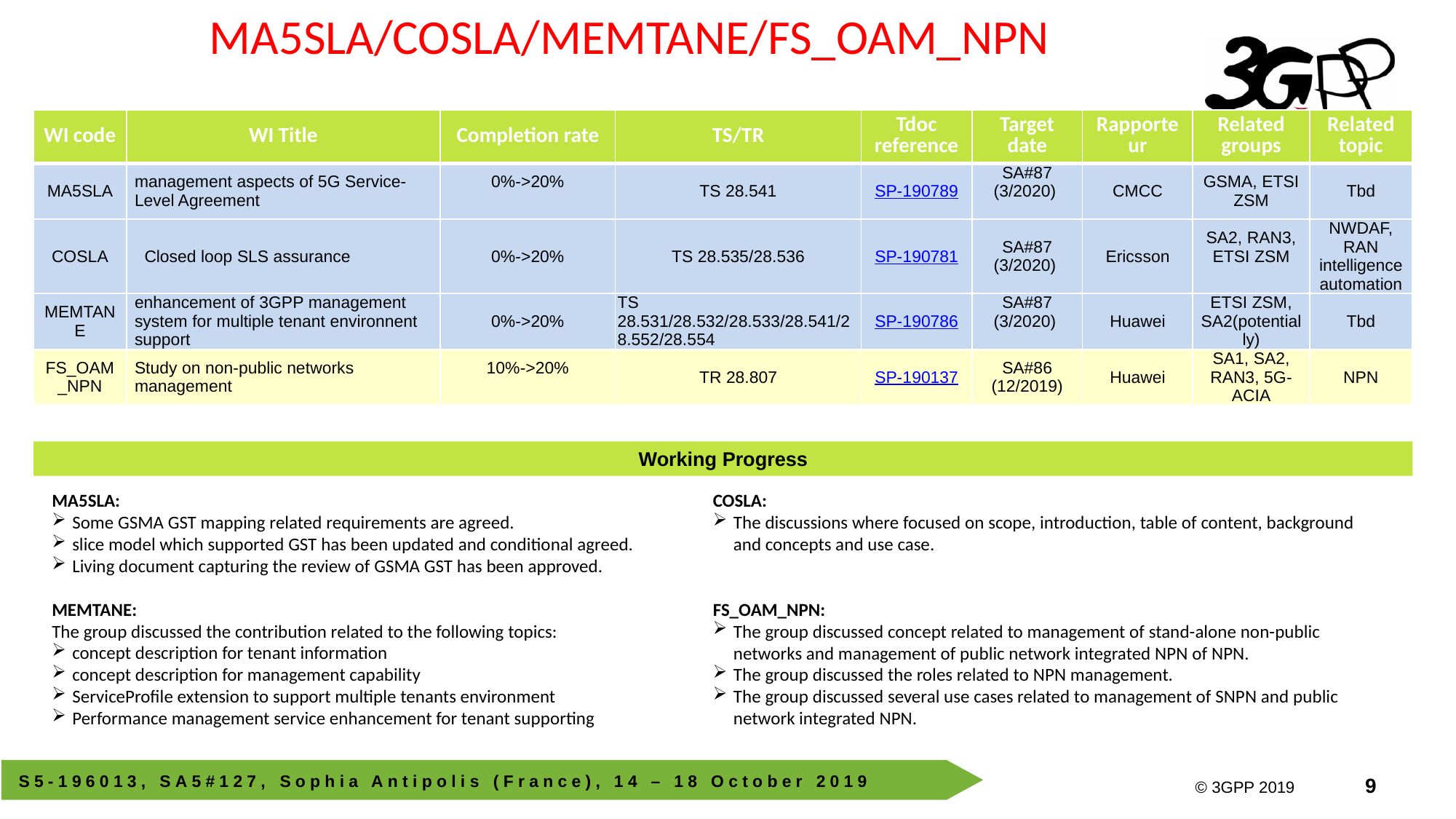

MA5SLA/COSLA/MEMTANE/FS_OAM_NPN
| WI code | WI Title | Completion rate | TS/TR | Tdoc reference | Target date | Rapporteur | Related groups | Related topic |
| --- | --- | --- | --- | --- | --- | --- | --- | --- |
| MA5SLA | management aspects of 5G Service-Level Agreement | 0%->20% | TS 28.541 | SP-190789 | SA#87 (3/2020) | CMCC | GSMA, ETSI ZSM | Tbd |
| COSLA | Closed loop SLS assurance | 0%->20% | TS 28.535/28.536 | SP-190781 | SA#87 (3/2020) | Ericsson | SA2, RAN3, ETSI ZSM | NWDAF, RAN intelligence automation |
| MEMTANE | enhancement of 3GPP management system for multiple tenant environnent support | 0%->20% | TS 28.531/28.532/28.533/28.541/28.552/28.554 | SP-190786 | SA#87 (3/2020) | Huawei | ETSI ZSM, SA2(potentially) | Tbd |
| FS\_OAM\_NPN | Study on non-public networks management | 10%->20% | TR 28.807 | SP-190137 | SA#86 (12/2019) | Huawei | SA1, SA2, RAN3, 5G-ACIA | NPN |
Working Progress
MA5SLA:
Some GSMA GST mapping related requirements are agreed.
slice model which supported GST has been updated and conditional agreed.
Living document capturing the review of GSMA GST has been approved.

MEMTANE:
The group discussed the contribution related to the following topics:
concept description for tenant information
concept description for management capability
ServiceProfile extension to support multiple tenants environment
Performance management service enhancement for tenant supporting

COSLA:
The discussions where focused on scope, introduction, table of content, background and concepts and use case.

FS_OAM_NPN:
The group discussed concept related to management of stand-alone non-public networks and management of public network integrated NPN of NPN.
The group discussed the roles related to NPN management.
The group discussed several use cases related to management of SNPN and public network integrated NPN.